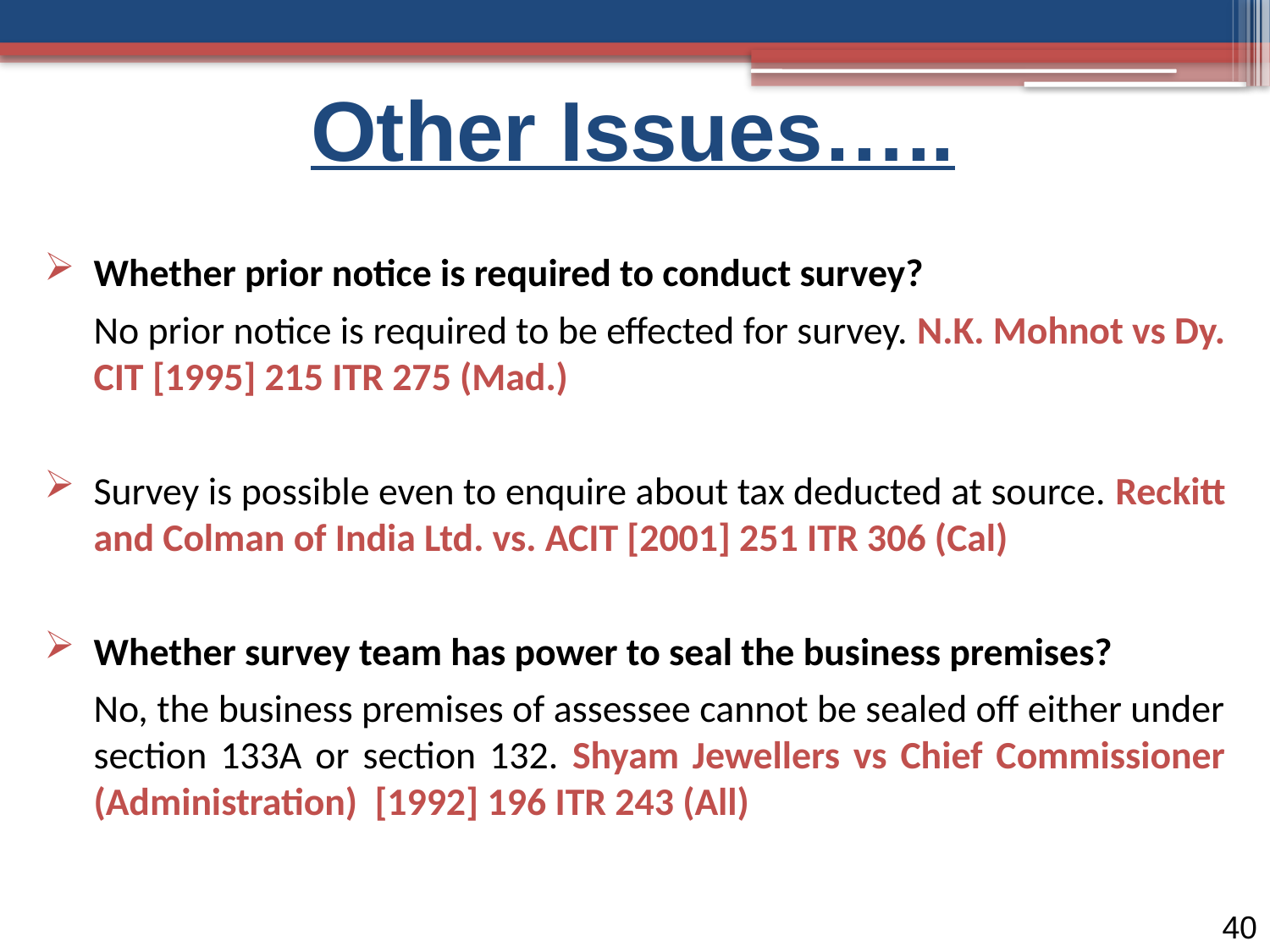

# Other Issues…..
Whether prior notice is required to conduct survey?
No prior notice is required to be effected for survey. N.K. Mohnot vs Dy. CIT [1995] 215 ITR 275 (Mad.)

Survey is possible even to enquire about tax deducted at source. Reckitt and Colman of India Ltd. vs. ACIT [2001] 251 ITR 306 (Cal)

Whether survey team has power to seal the business premises?
No, the business premises of assessee cannot be sealed off either under section 133A or section 132. Shyam Jewellers vs Chief Commissioner (Administration)  [1992] 196 ITR 243 (All)
40